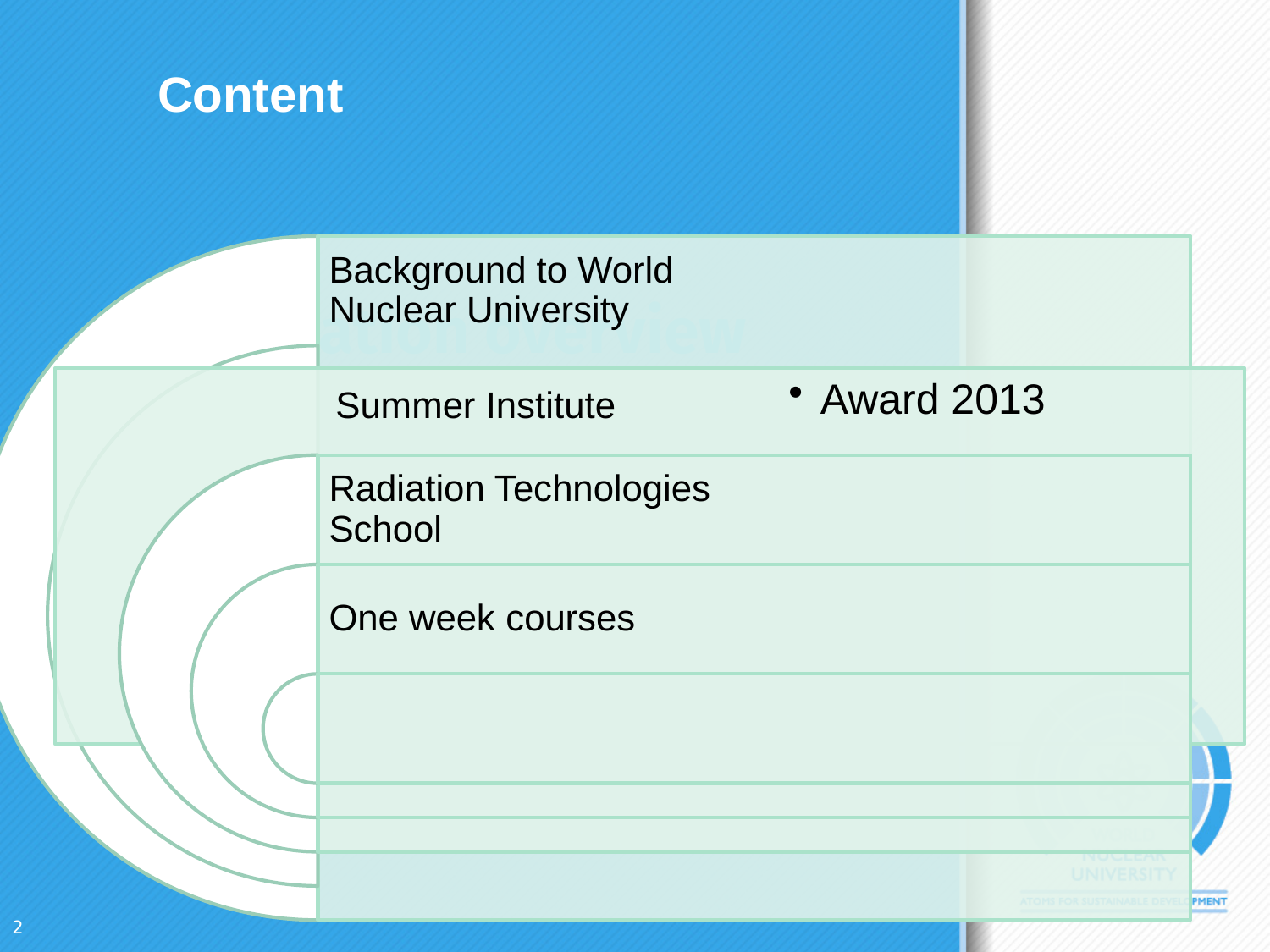

Content
# Presentation overview
Background to World Nuclear University
                          Summer Institute
Radiation Technologies School
One week courses

Award 2013
2